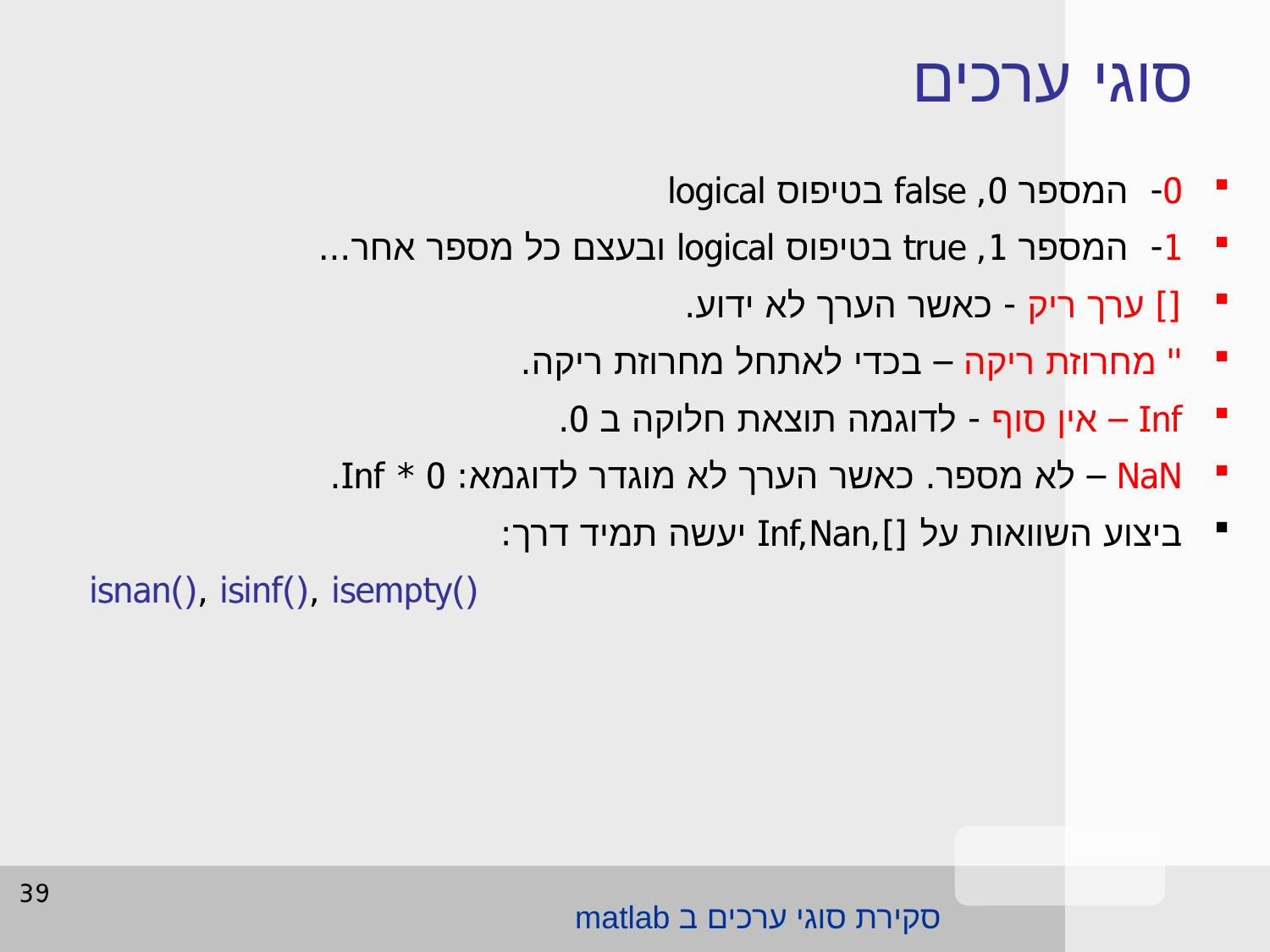

סוגי ערכים
0	-  המספר 0, false בטיפוס logical
1	-  המספר 1, true בטיפוס logical ובעצם כל מספר אחר...
[] ערך ריק - כאשר הערך לא ידוע.
'' מחרוזת ריקה – בכדי לאתחל מחרוזת ריקה.
Inf – אין סוף - לדוגמה תוצאת חלוקה ב 0.
NaN – לא מספר. כאשר הערך לא מוגדר לדוגמא: 0 * Inf.
ביצוע השוואות על [],Inf,Nan יעשה תמיד דרך:
isnan(), isinf(), isempty()
39
סקירת סוגי ערכים ב matlab